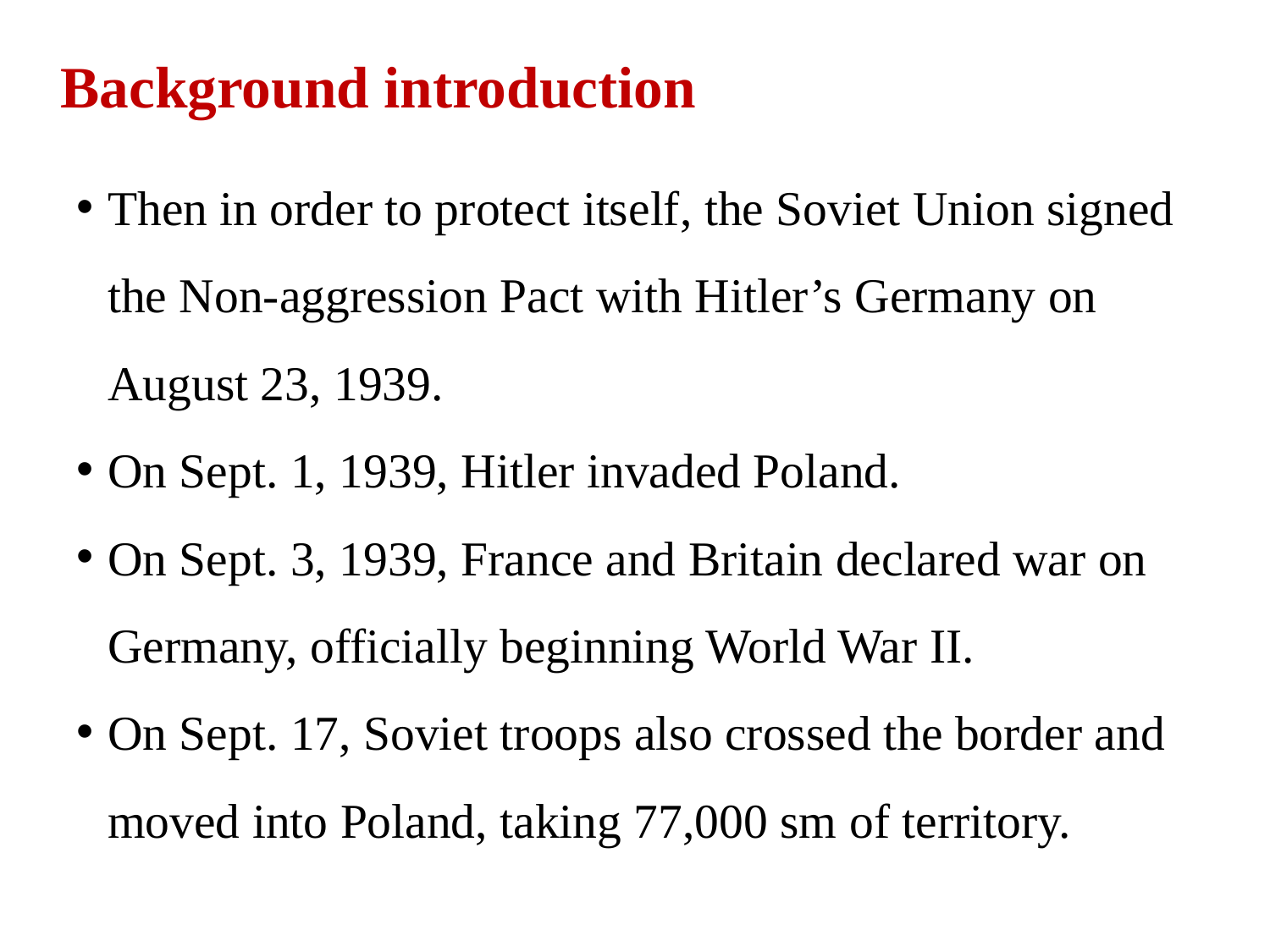

Background introduction
Then in order to protect itself, the Soviet Union signed the Non-aggression Pact with Hitler’s Germany on August 23, 1939.
On Sept. 1, 1939, Hitler invaded Poland.
On Sept. 3, 1939, France and Britain declared war on Germany, officially beginning World War II.
On Sept. 17, Soviet troops also crossed the border and moved into Poland, taking 77,000 sm of territory.